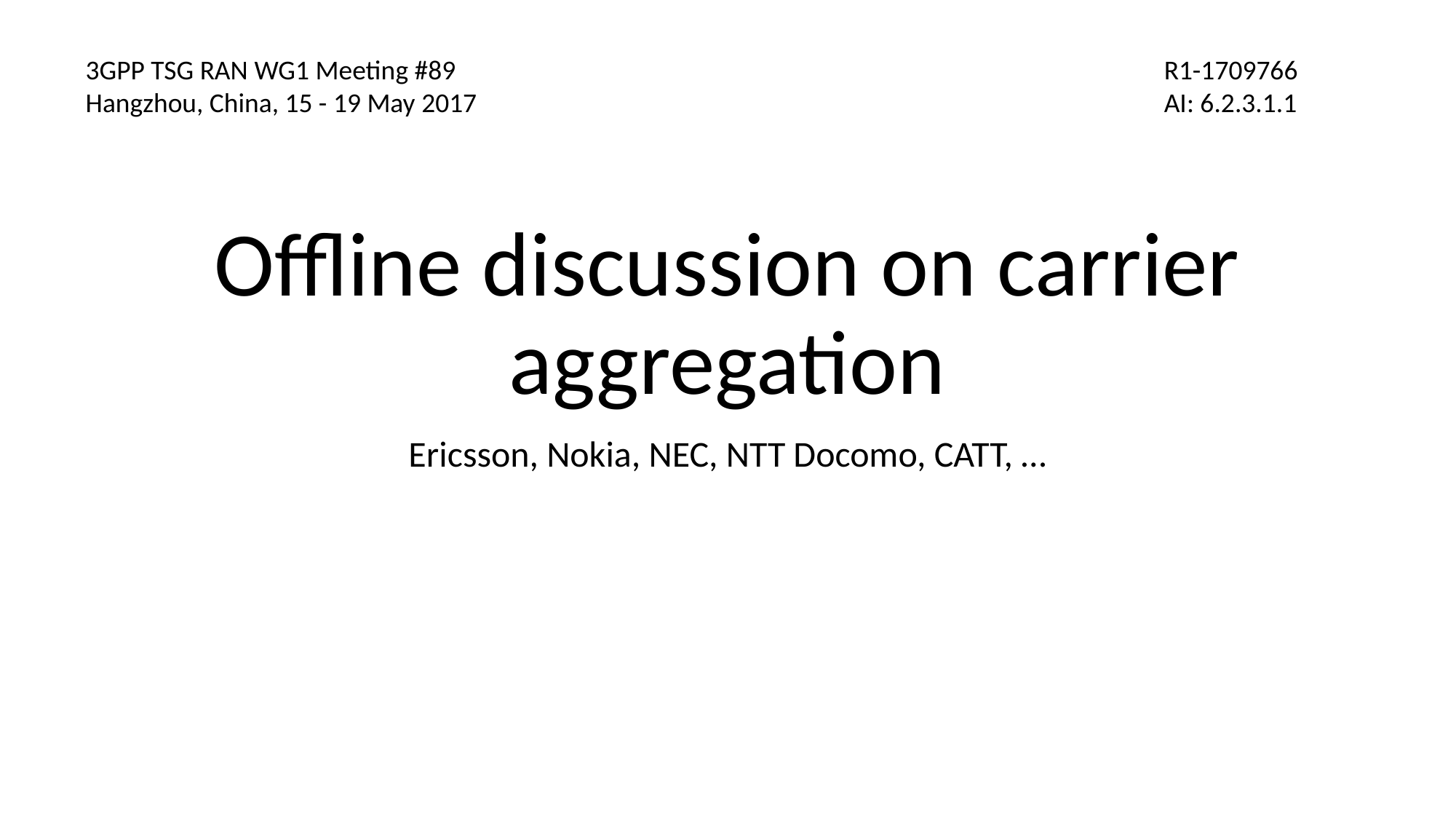

3GPP TSG RAN WG1 Meeting #89
Hangzhou, China, 15 - 19 May 2017
R1-1709766
AI: 6.2.3.1.1
# Offline discussion on carrier aggregation
Ericsson, Nokia, NEC, NTT Docomo, CATT, …